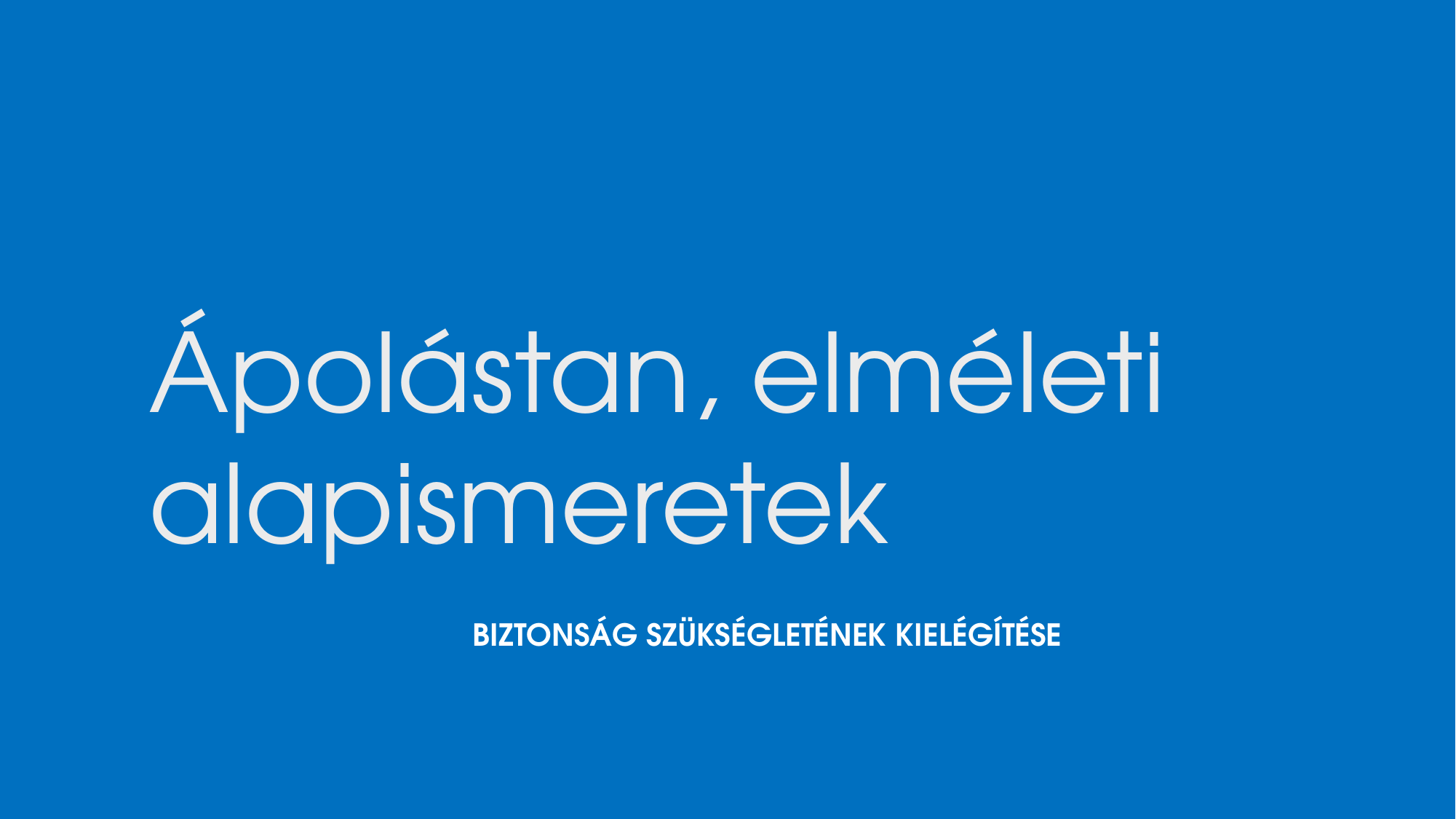

# Ápolástan, elméleti alapismeretek
Biztonság szükségletének kielégítése